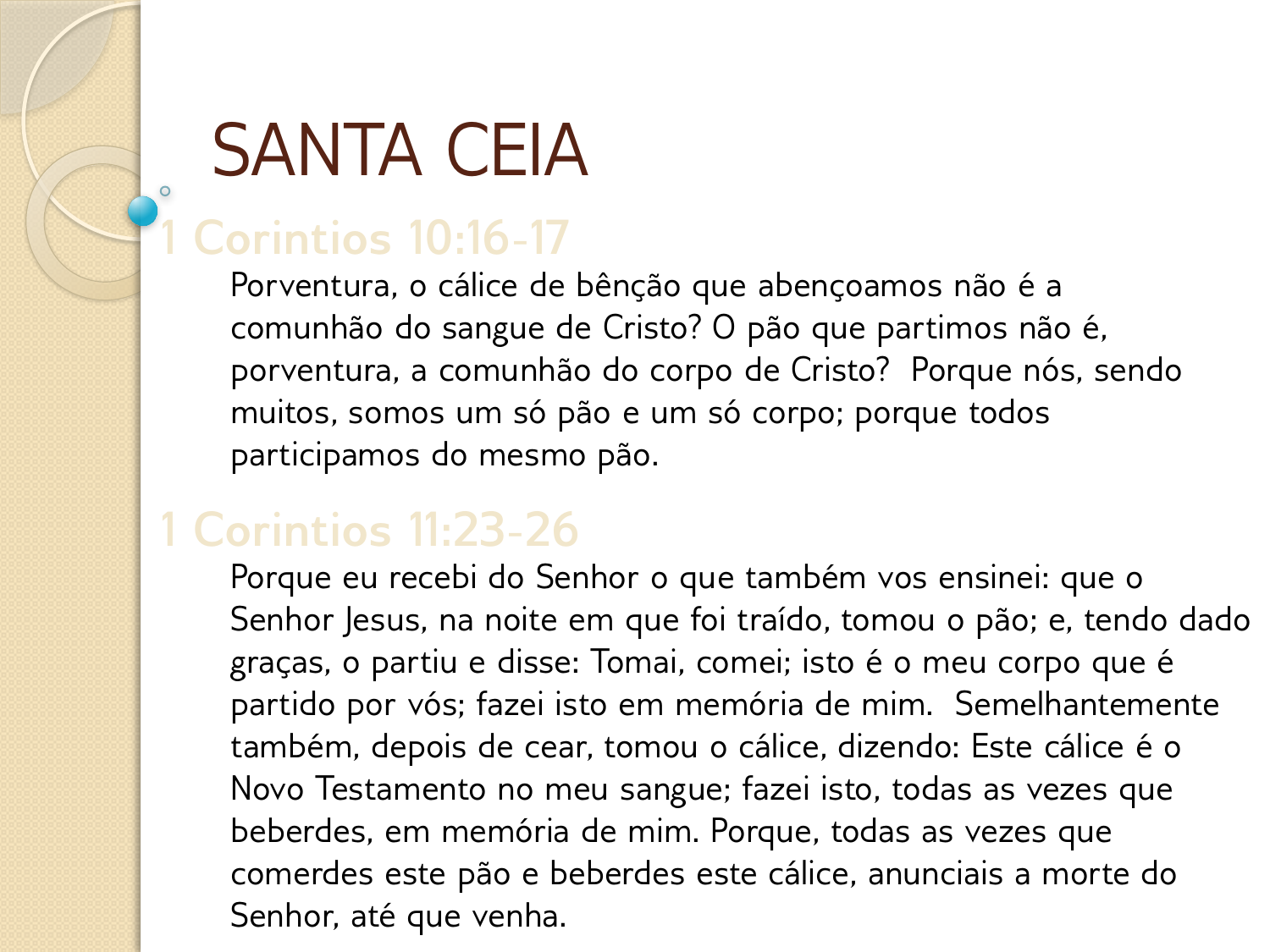

SANTA CEIA
1 Corintios 10:16-17
Porventura, o cálice de bênção que abençoamos não é a comunhão do sangue de Cristo? O pão que partimos não é, porventura, a comunhão do corpo de Cristo?  Porque nós, sendo muitos, somos um só pão e um só corpo; porque todos participamos do mesmo pão.
1 Corintios 11:23-26
Porque eu recebi do Senhor o que também vos ensinei: que o Senhor Jesus, na noite em que foi traído, tomou o pão; e, tendo dado graças, o partiu e disse: Tomai, comei; isto é o meu corpo que é partido por vós; fazei isto em memória de mim.  Semelhantemente também, depois de cear, tomou o cálice, dizendo: Este cálice é o Novo Testamento no meu sangue; fazei isto, todas as vezes que beberdes, em memória de mim. Porque, todas as vezes que comerdes este pão e beberdes este cálice, anunciais a morte do Senhor, até que venha.